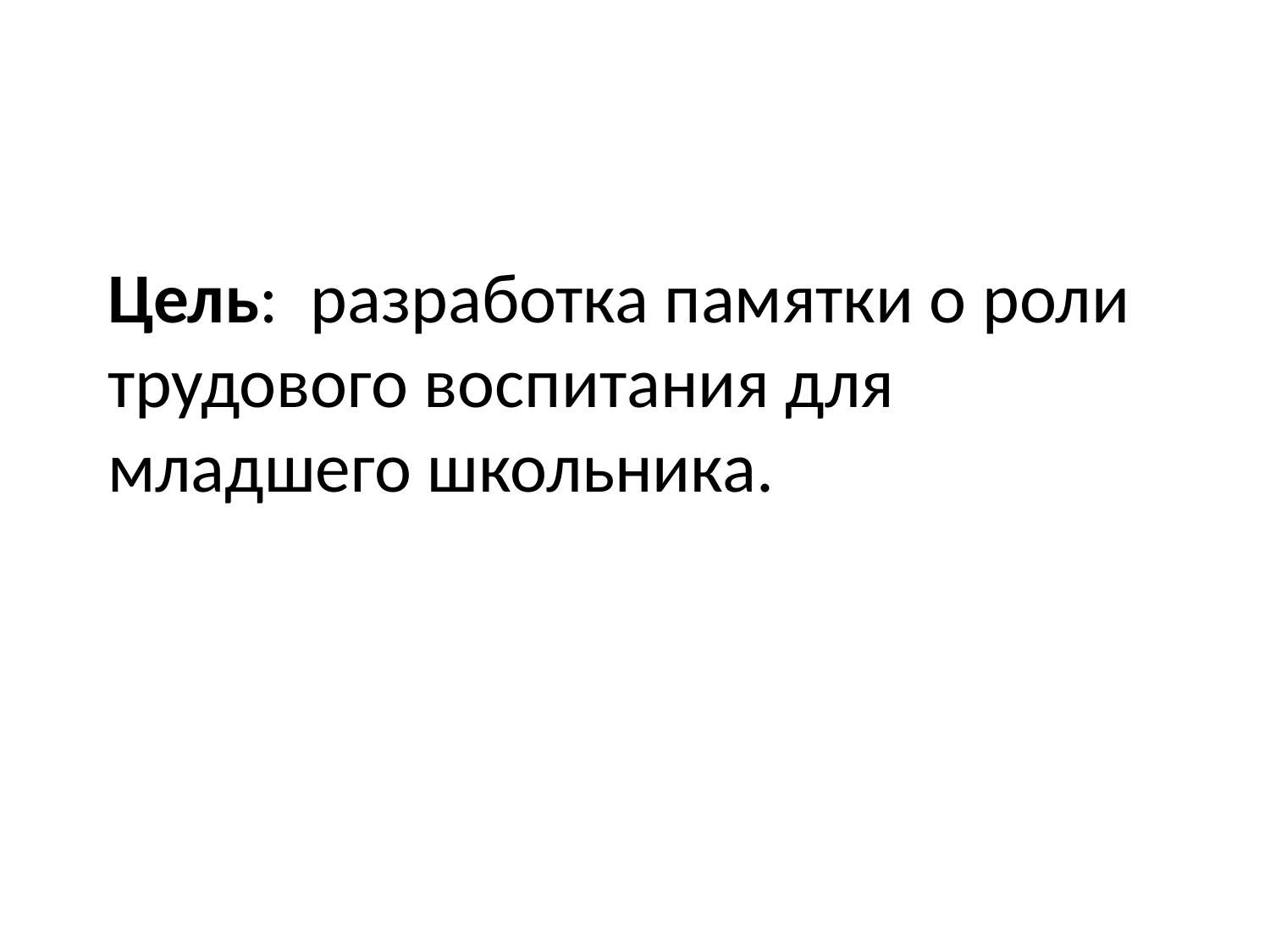

#
Цель:  разработка памятки о роли трудового воспитания для младшего школьника.